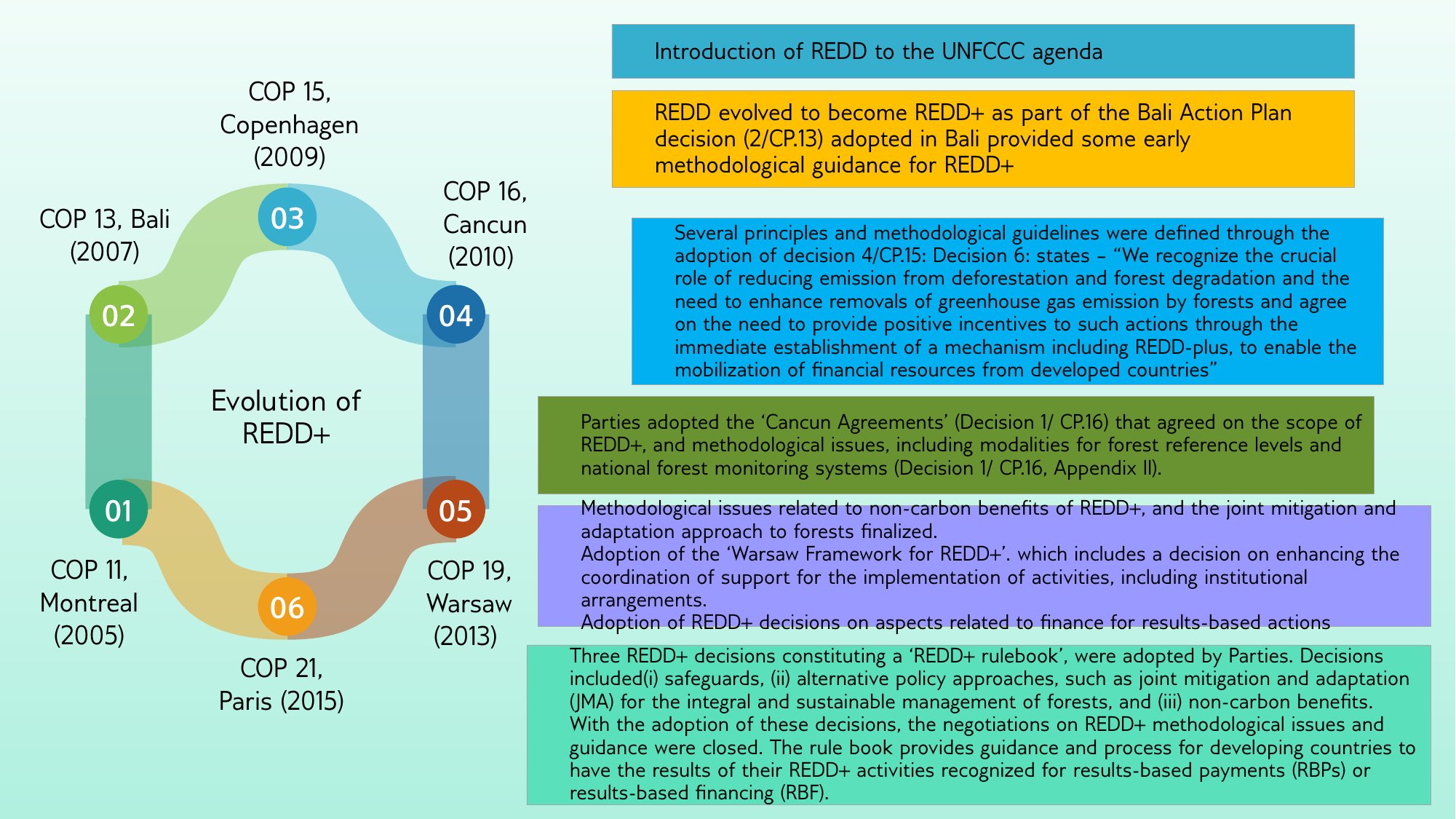

Introduction of REDD to the UNFCCC agenda
COP 15, Copenhagen (2009)
REDD evolved to become REDD+ as part of the Bali Action Plan
decision (2/CP.13) adopted in Bali provided some early methodological guidance for REDD+
COP 16, Cancun (2010)
03

02
04

Evolution of REDD+
01
05

06

COP 13, Bali (2007)
Several principles and methodological guidelines were defined through the adoption of decision 4/CP.15: Decision 6: states – “We recognize the crucial role of reducing emission from deforestation and forest degradation and the need to enhance removals of greenhouse gas emission by forests and agree on the need to provide positive incentives to such actions through the immediate establishment of a mechanism including REDD-plus, to enable the mobilization of financial resources from developed countries”
Parties adopted the ‘Cancun Agreements’ (Decision 1/ CP.16) that agreed on the scope of REDD+, and methodological issues, including modalities for forest reference levels and national forest monitoring systems (Decision 1/ CP.16, Appendix II).
Methodological issues related to non-carbon benefits of REDD+, and the joint mitigation and adaptation approach to forests finalized.
Adoption of the ‘Warsaw Framework for REDD+’. which includes a decision on enhancing the coordination of support for the implementation of activities, including institutional arrangements.
Adoption of REDD+ decisions on aspects related to finance for results-based actions
COP 11, Montreal (2005)
COP 19, Warsaw (2013)
COP 21, Paris (2015)
Three REDD+ decisions constituting a ‘REDD+ rulebook’, were adopted by Parties. Decisions included(i) safeguards, (ii) alternative policy approaches, such as joint mitigation and adaptation (JMA) for the integral and sustainable management of forests, and (iii) non-carbon benefits.
With the adoption of these decisions, the negotiations on REDD+ methodological issues and guidance were closed. The rule book provides guidance and process for developing countries to have the results of their REDD+ activities recognized for results-based payments (RBPs) or results-based financing (RBF).